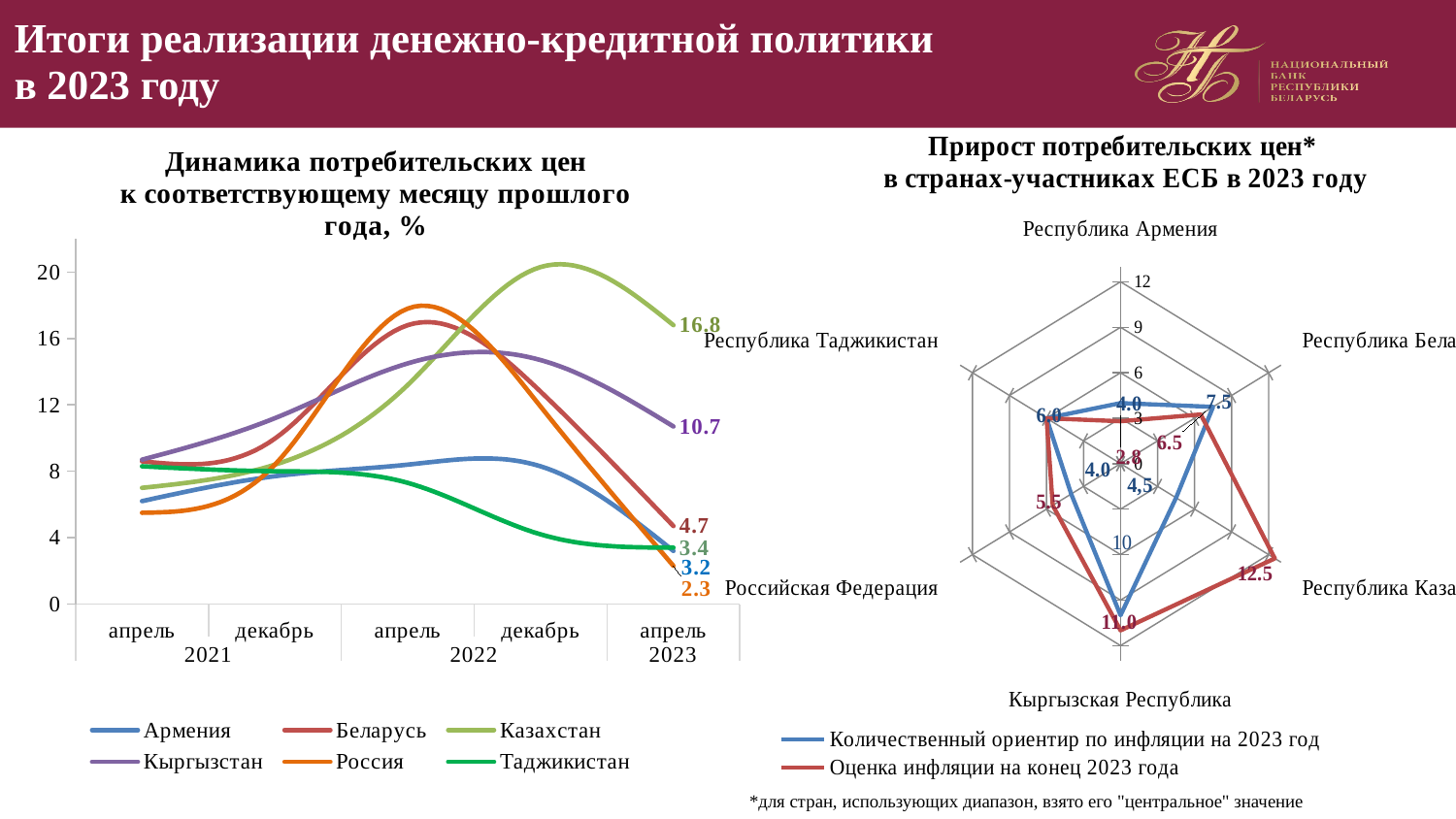

Итоги реализации денежно-кредитной политики
в 2023 году

### Chart

| Category | Количественный ориентир по инфляции на 2023 год | Оценка инфляции на конец 2023 года |
|---|---|---|
| Республика Армения | 4.0 | 2.8 |
| Республика Беларусь | 7.5 | 6.5 |
| Республика Казахстан | 4.5 | 12.5 |
| Кыргызская Республика | 10.0 | 11.0 |
| Российская Федерация | 4.0 | 5.5 |
| Республика Таджикистан | 6.0 | 6.0 |

### Chart: Динамика потребительских цен
к соответствующему месяцу прошлого года, %

| Category | Армения | Беларусь | Казахстан | Кыргызстан | Россия | Таджикистан |
|---|---|---|---|---|---|---|
| апрель | 6.2 | 8.6 | 7.0 | 8.7 | 5.5 | 8.3 |
| декабрь | 7.7 | 9.97 | 8.4 | 11.2 | 8.4 | 8.0 |
| апрель | 8.4 | 16.8 | 13.2 | 14.5 | 17.8 | 7.3 |
| декабрь | 8.3 | 12.8 | 20.3 | 14.7 | 11.9 | 4.2 |
| апрель | 3.2 | 4.7 | 16.8 | 10.7 | 2.3 | 3.4 |
*для стран, использующих диапазон, взято его "центральное" значение